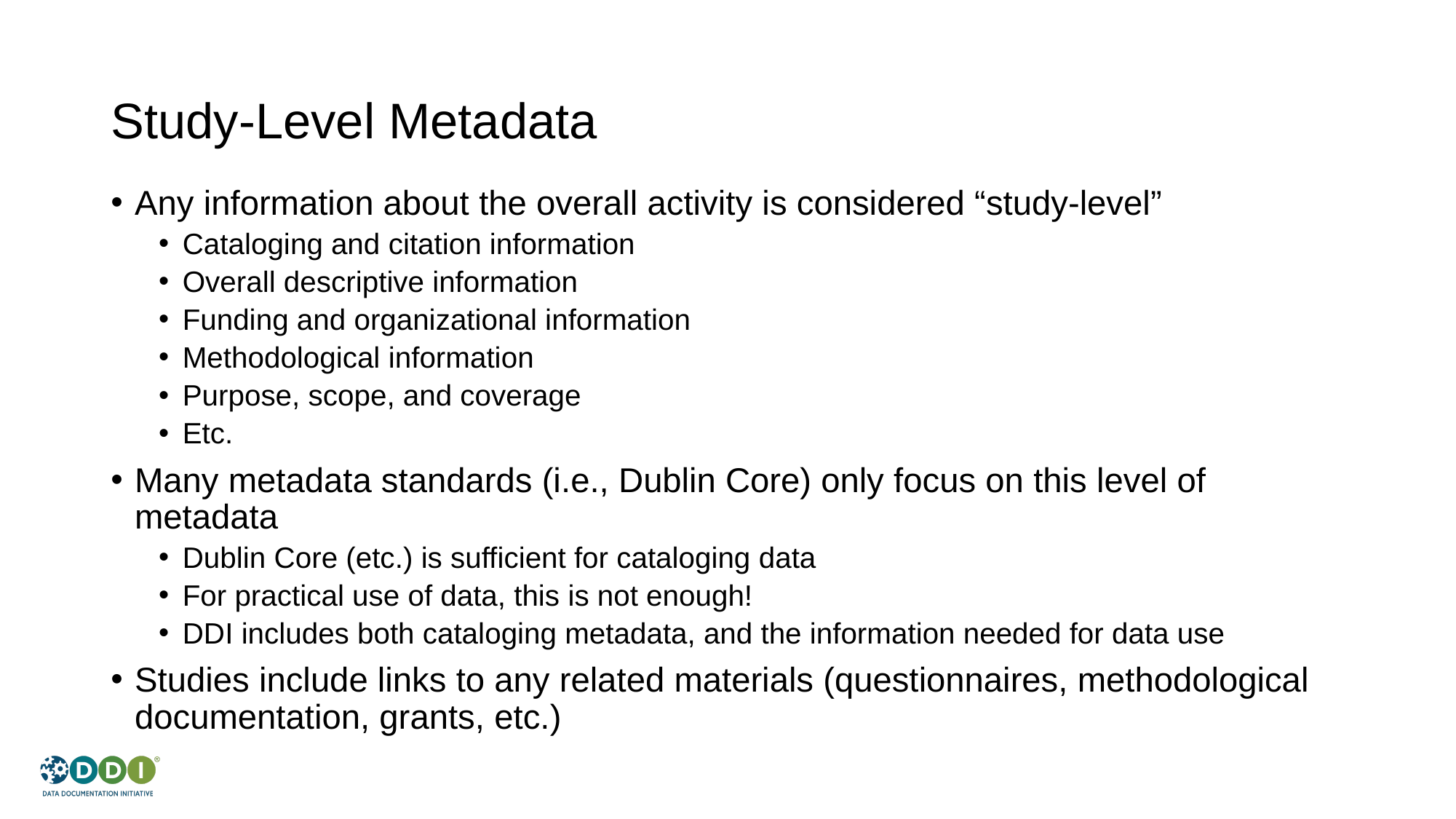

# Study-Level Metadata
Any information about the overall activity is considered “study-level”
Cataloging and citation information
Overall descriptive information
Funding and organizational information
Methodological information
Purpose, scope, and coverage
Etc.
Many metadata standards (i.e., Dublin Core) only focus on this level of metadata
Dublin Core (etc.) is sufficient for cataloging data
For practical use of data, this is not enough!
DDI includes both cataloging metadata, and the information needed for data use
Studies include links to any related materials (questionnaires, methodological documentation, grants, etc.)